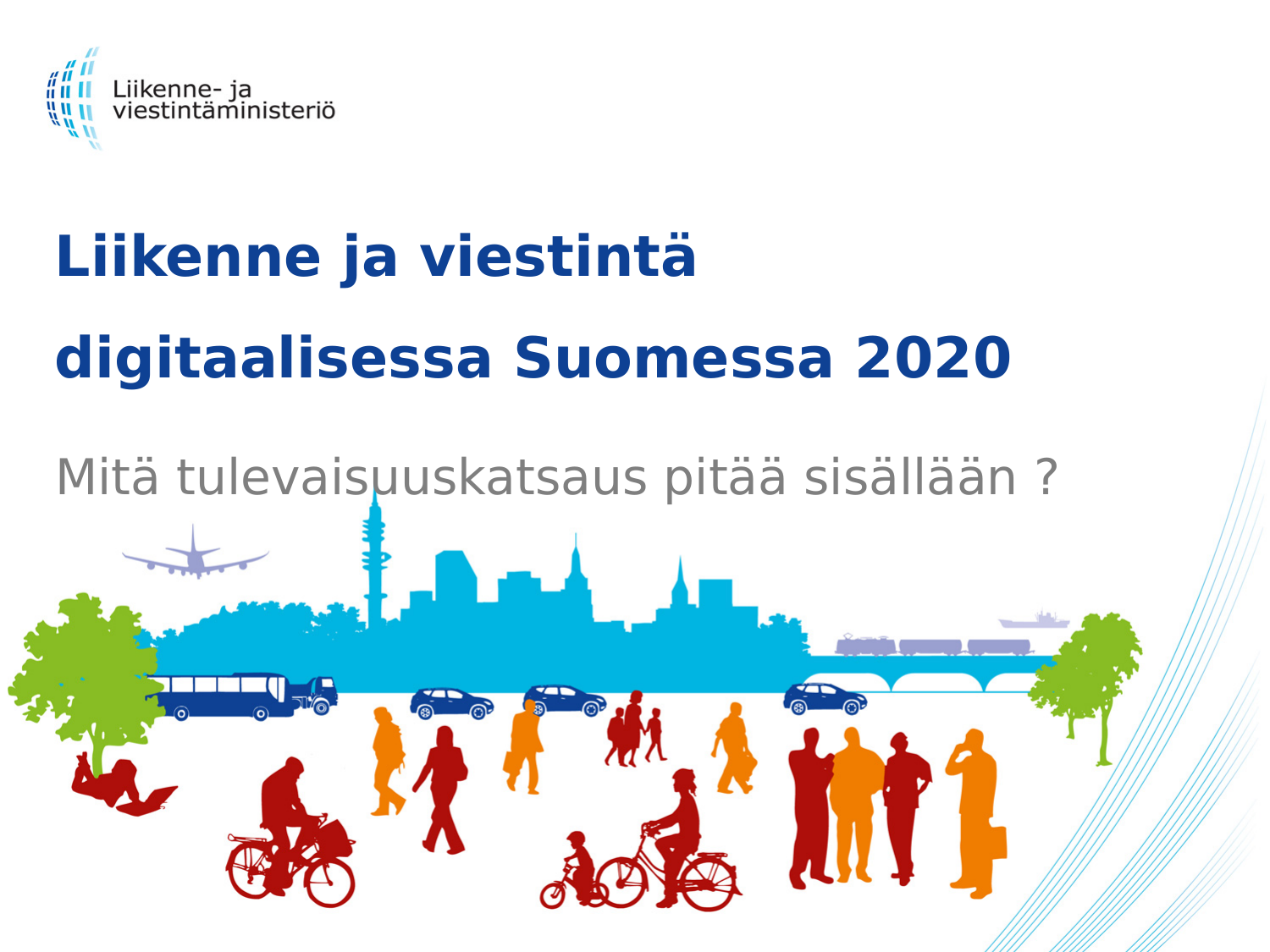

# Liikenne ja viestintä digitaalisessa Suomessa 2020
Mitä tulevaisuuskatsaus pitää sisällään ?